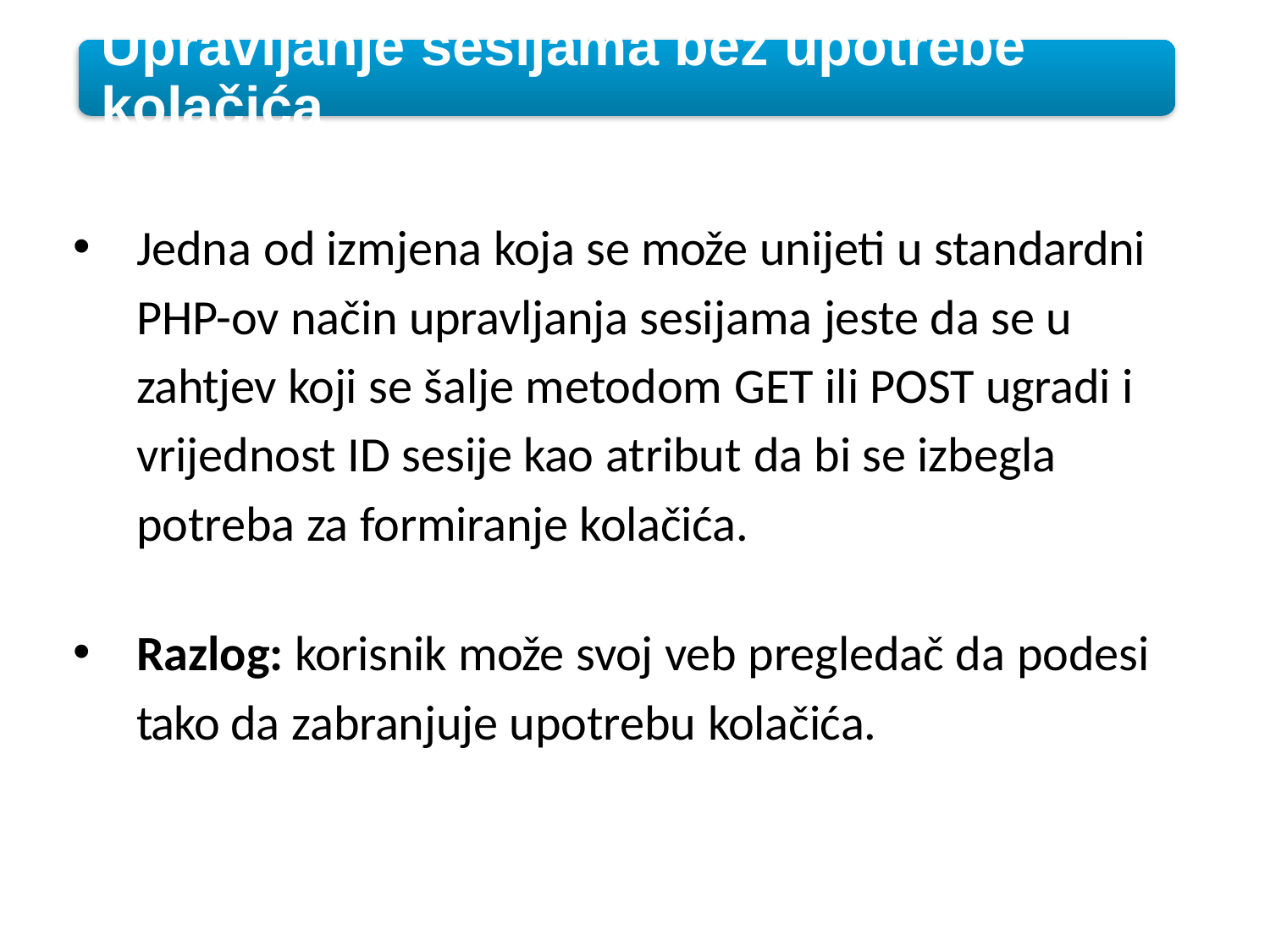

Upravljanje sesijama bez upotrebe kolačića
Jedna od izmjena koja se može unijeti u standardni PHP-ov način upravljanja sesijama jeste da se u zahtjev koji se šalje metodom GET ili POST ugradi i vrijednost ID sesije kao atribut da bi se izbegla potreba za formiranje kolačića.

Razlog: korisnik može svoj veb pregledač da podesi tako da zabranjuje upotrebu kolačića.